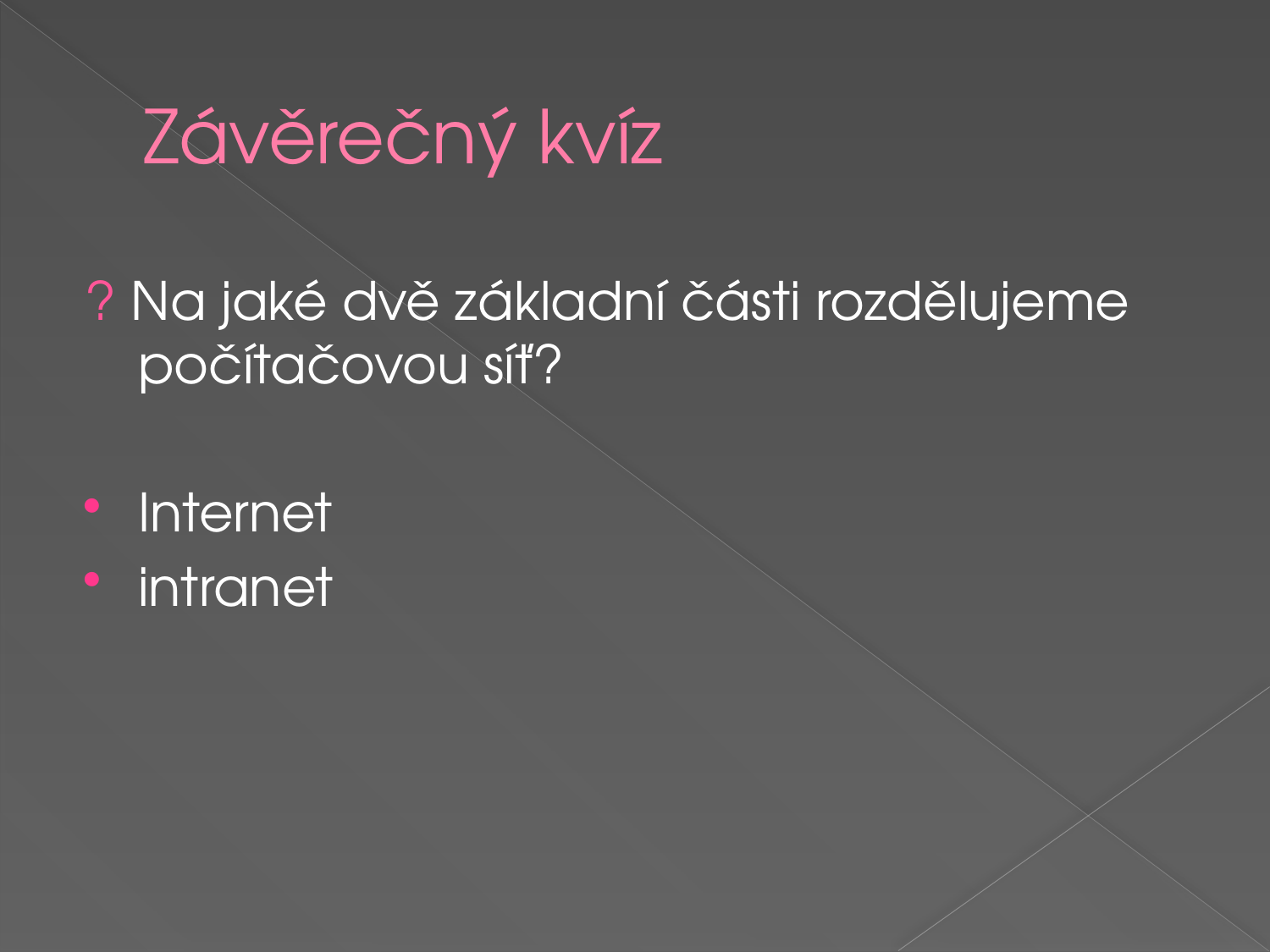

# Závěrečný kvíz
? Na jaké dvě základní části rozdělujeme počítačovou síť?

Internet
intranet